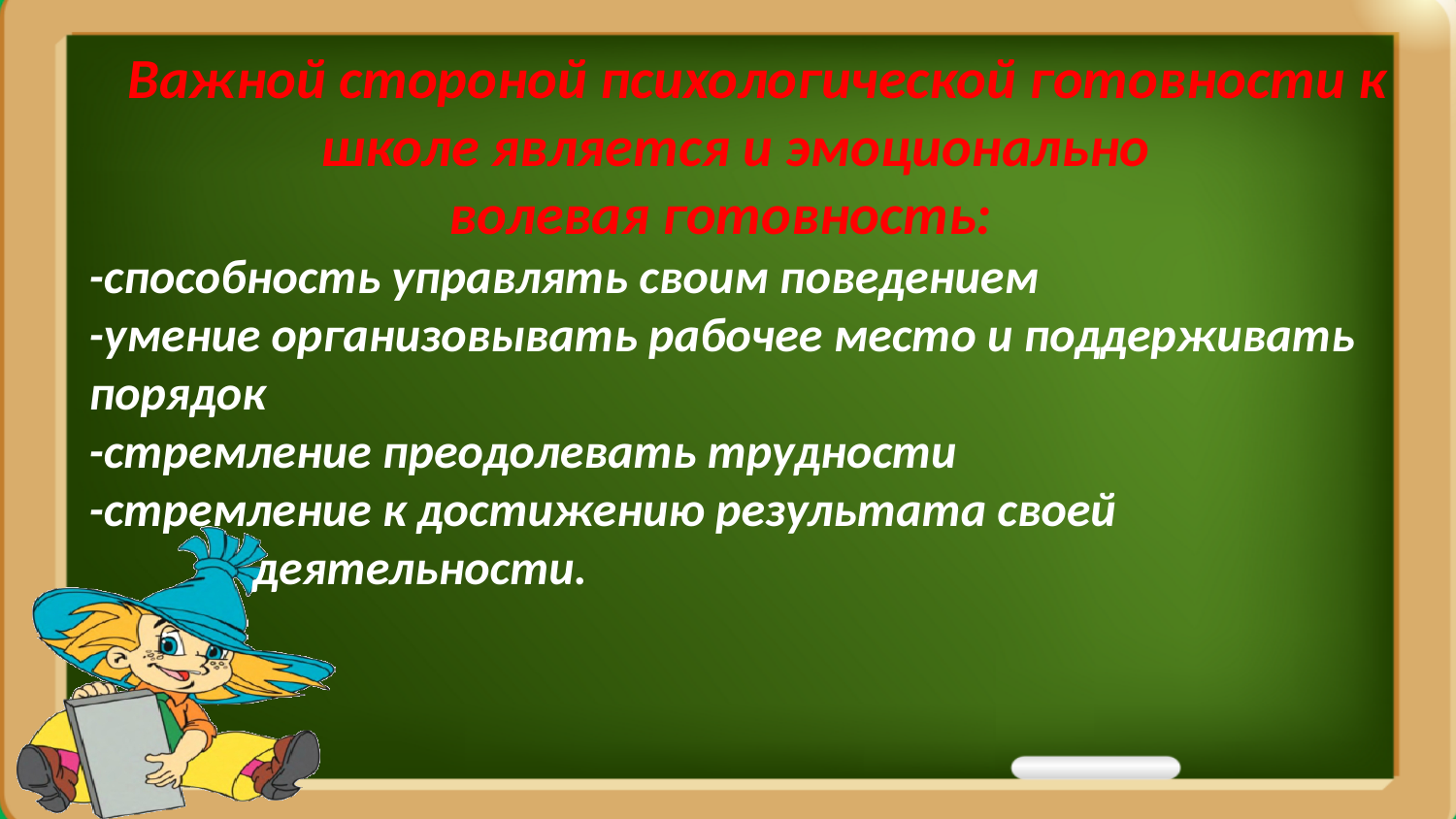

Важной стороной психологической готовности к
                  школе является и эмоционально
                            волевая готовность:
-способность управлять своим поведением
-умение организовывать рабочее место и поддерживать порядок
-стремление преодолевать трудности
-стремление к достижению результата своей
               деятельности.
.